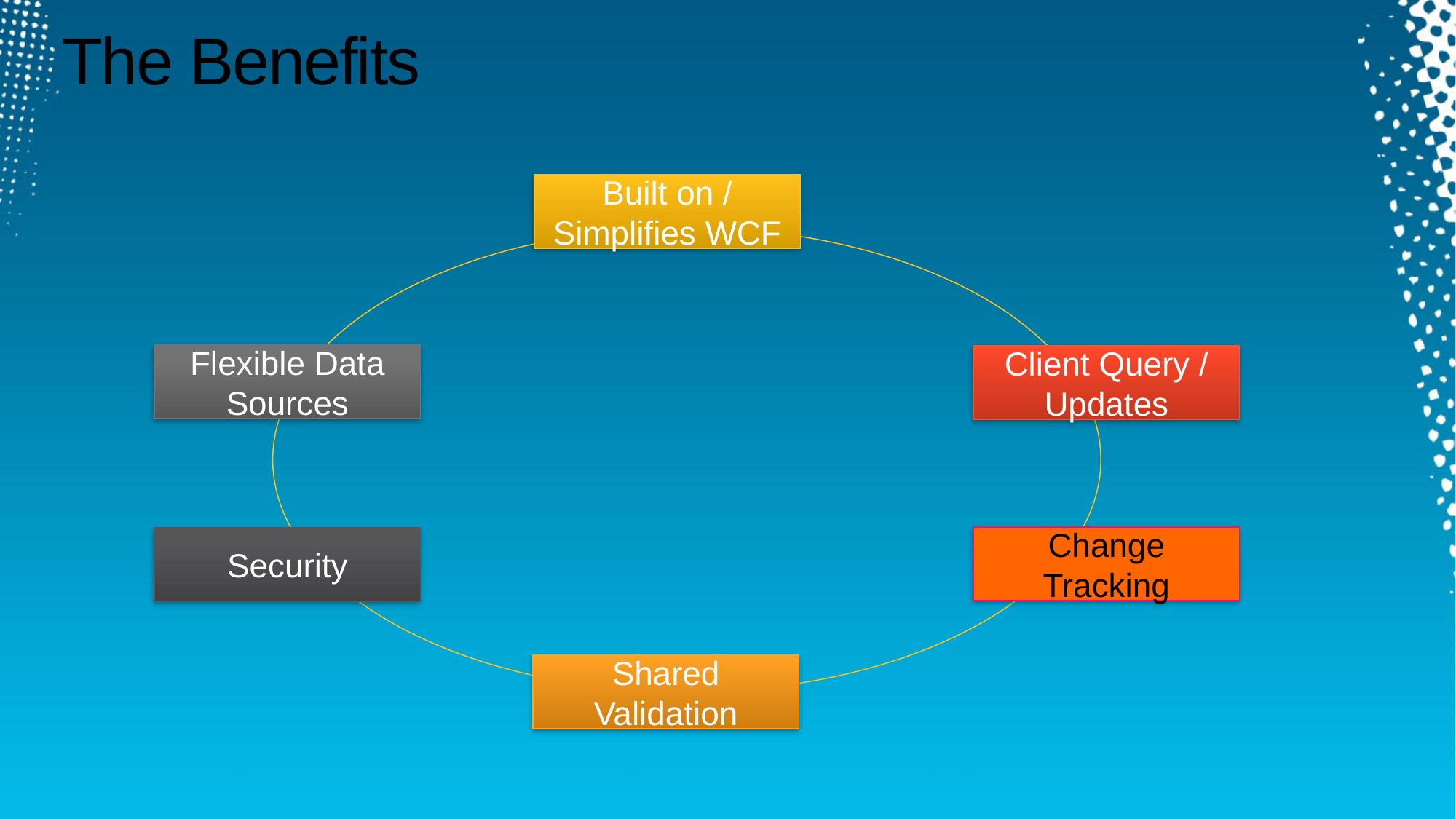

# The Benefits
Built on / Simplifies WCF

Flexible Data Sources
Client Query / Updates
Change
Tracking
Security
Shared Validation